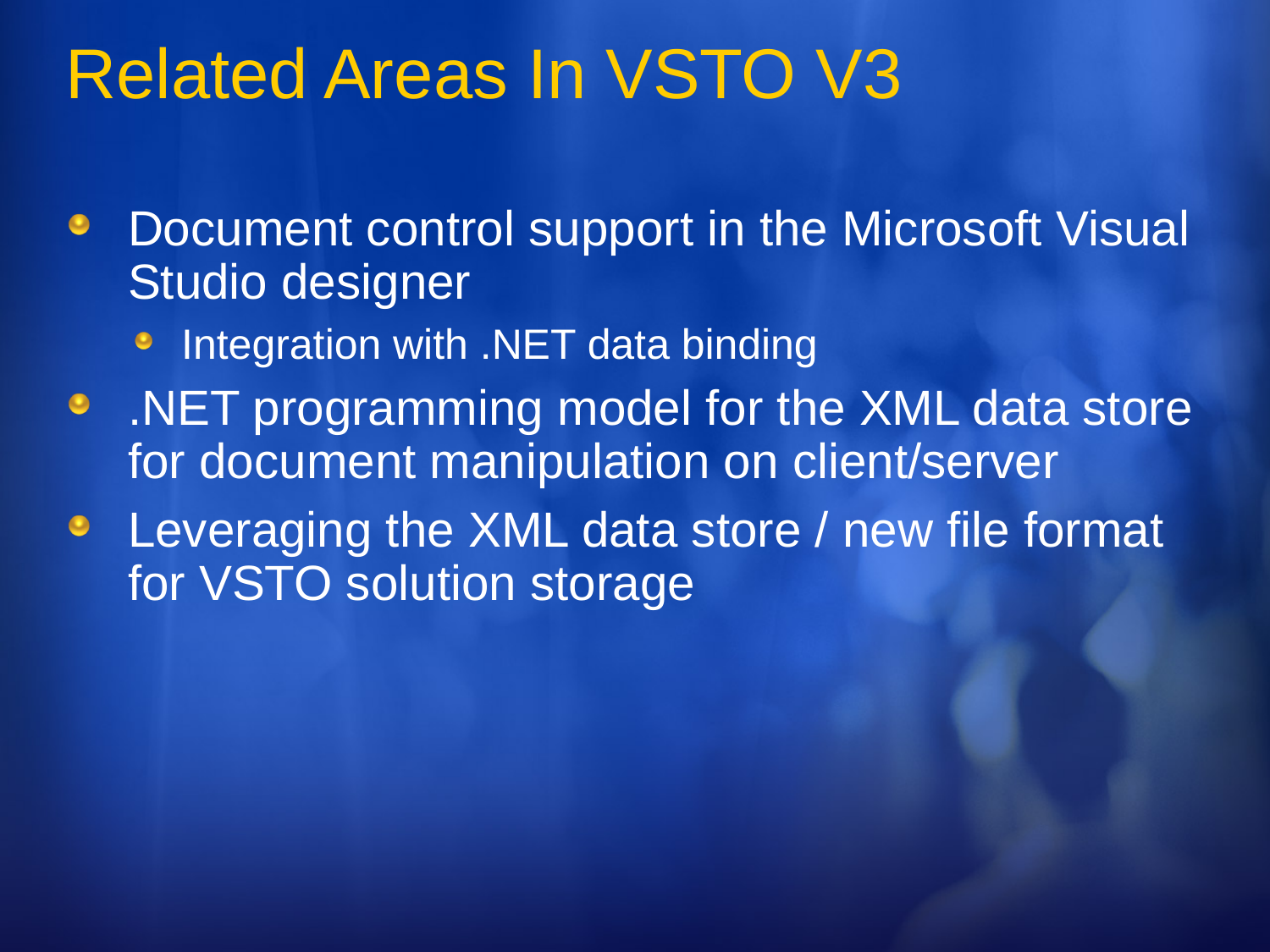

# Related Areas In VSTO V3
Document control support in the Microsoft Visual Studio designer
Integration with .NET data binding
.NET programming model for the XML data store for document manipulation on client/server
Leveraging the XML data store / new file format for VSTO solution storage